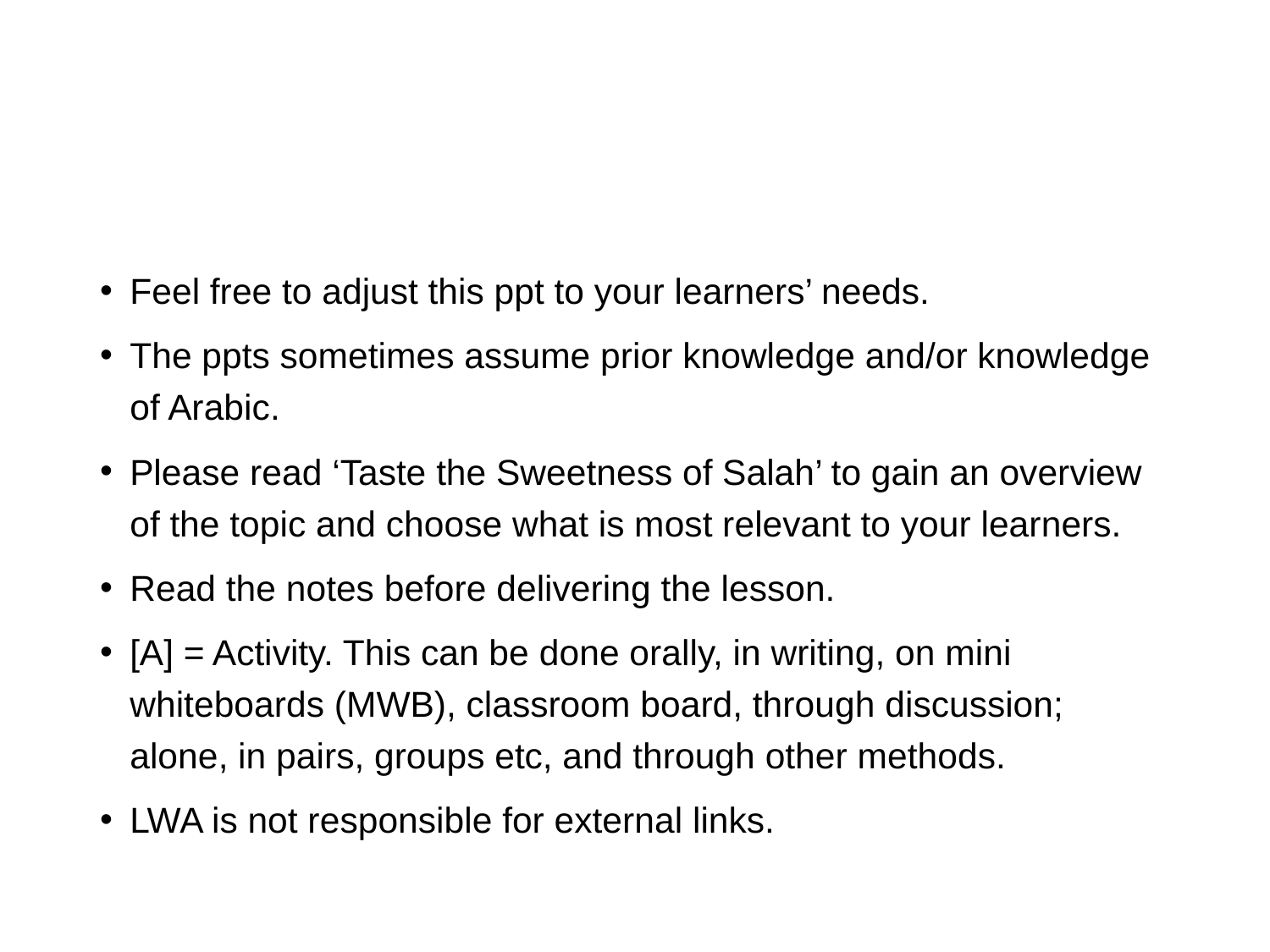

#
Feel free to adjust this ppt to your learners’ needs.
The ppts sometimes assume prior knowledge and/or knowledge of Arabic.
Please read ‘Taste the Sweetness of Salah’ to gain an overview of the topic and choose what is most relevant to your learners.
Read the notes before delivering the lesson.
[A] = Activity. This can be done orally, in writing, on mini whiteboards (MWB), classroom board, through discussion; alone, in pairs, groups etc, and through other methods.
LWA is not responsible for external links.